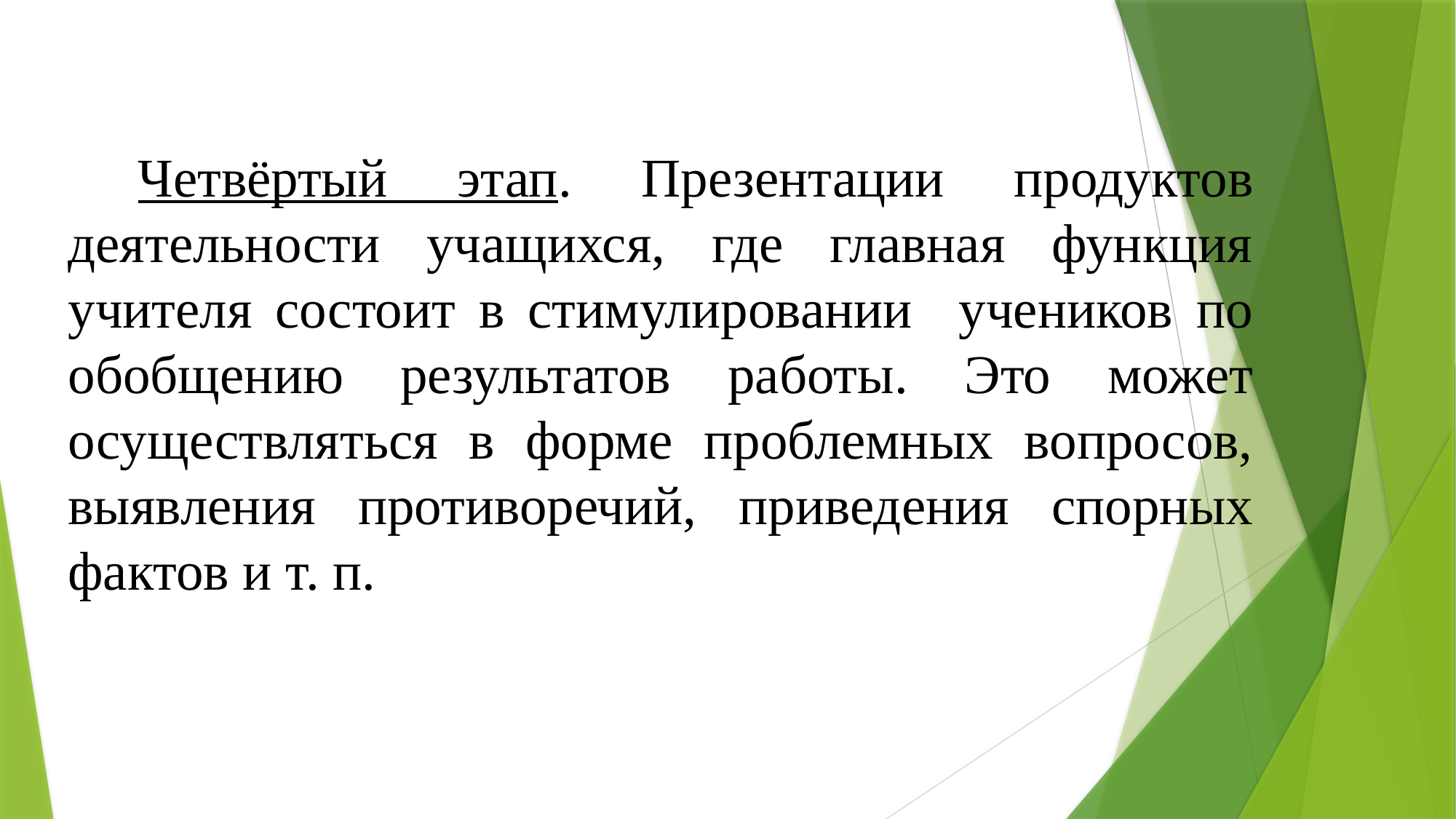

Четвёртый этап. Презентации продуктов деятельности учащихся, где главная функция учителя состоит в стимулировании  учеников по обобщению результатов работы. Это может осуществляться в форме проблемных вопросов, выявления противоречий, приведения спорных фактов и т. п.